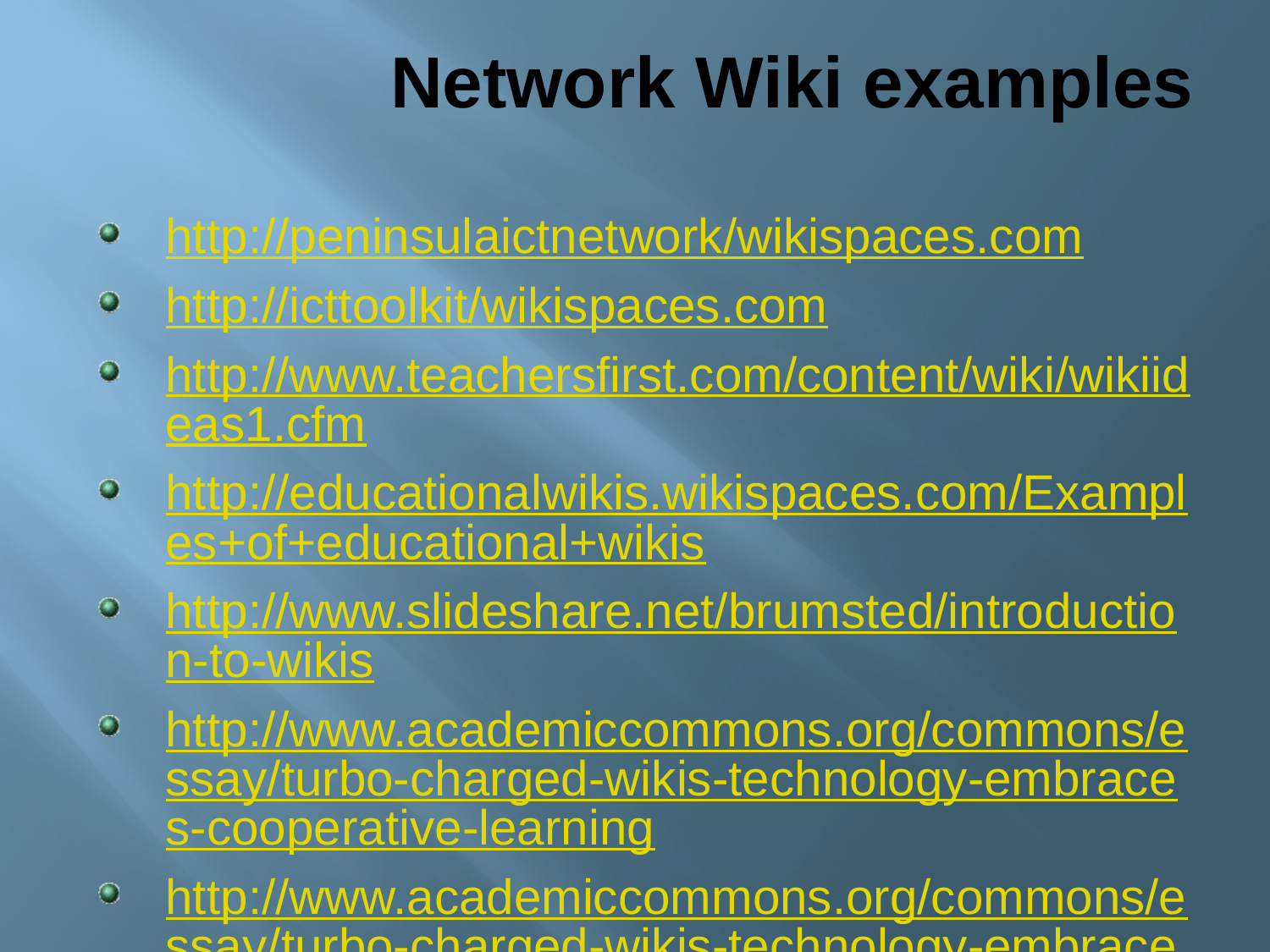

# Network Wiki examples
http://peninsulaictnetwork/wikispaces.com
http://icttoolkit/wikispaces.com
http://www.teachersfirst.com/content/wiki/wikiideas1.cfm
http://educationalwikis.wikispaces.com/Examples+of+educational+wikis
http://www.slideshare.net/brumsted/introduction-to-wikis
http://www.academiccommons.org/commons/essay/turbo-charged-wikis-technology-embraces-cooperative-learning
http://www.academiccommons.org/commons/essay/turbo-charged-wikis-technology-embraces-cooperative-learning